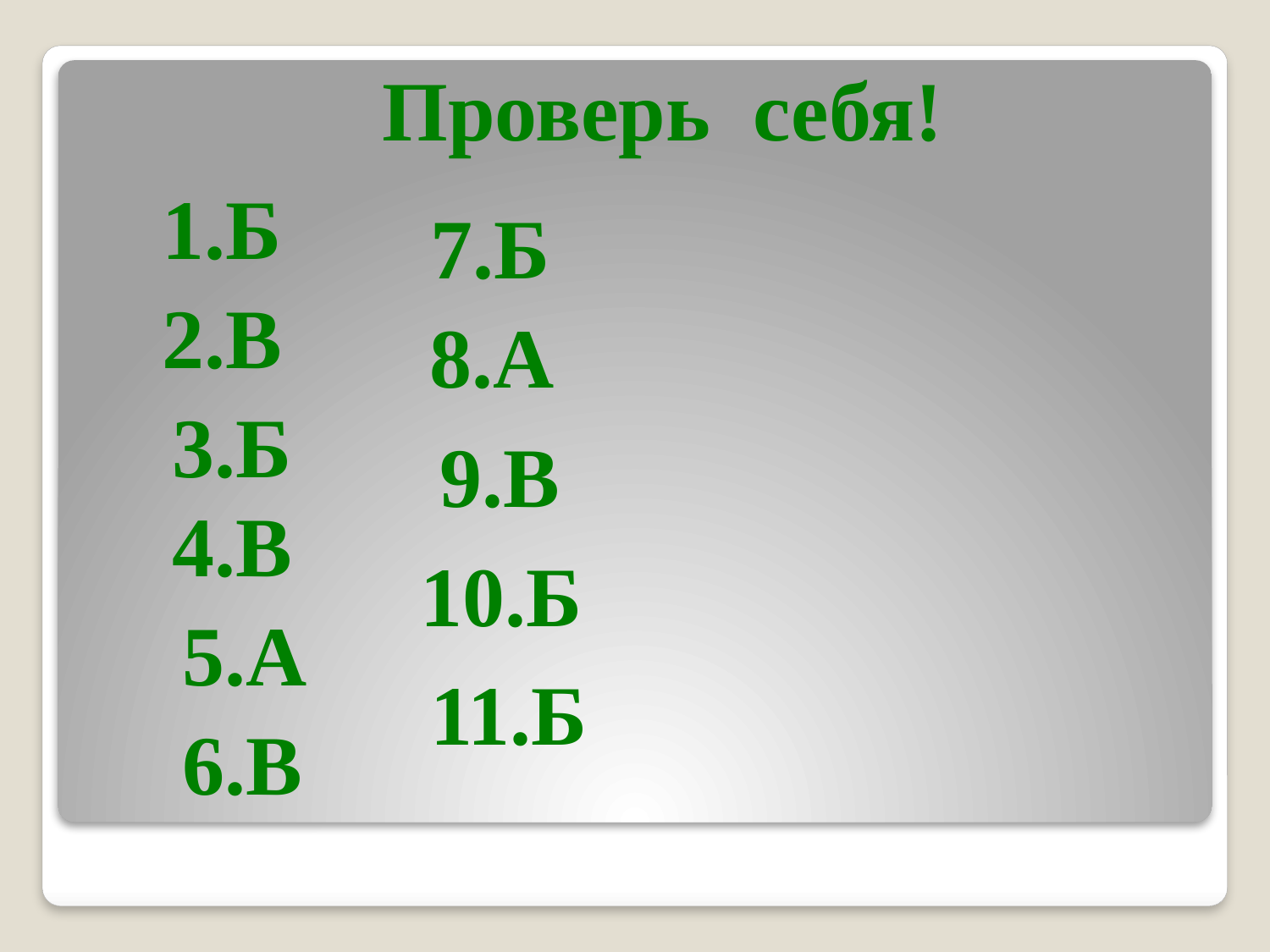

Проверь  себя!
1.Б
7.Б
2.В
8.А
3.Б
9.В
4.В
10.Б
5.А
11.Б
6.В